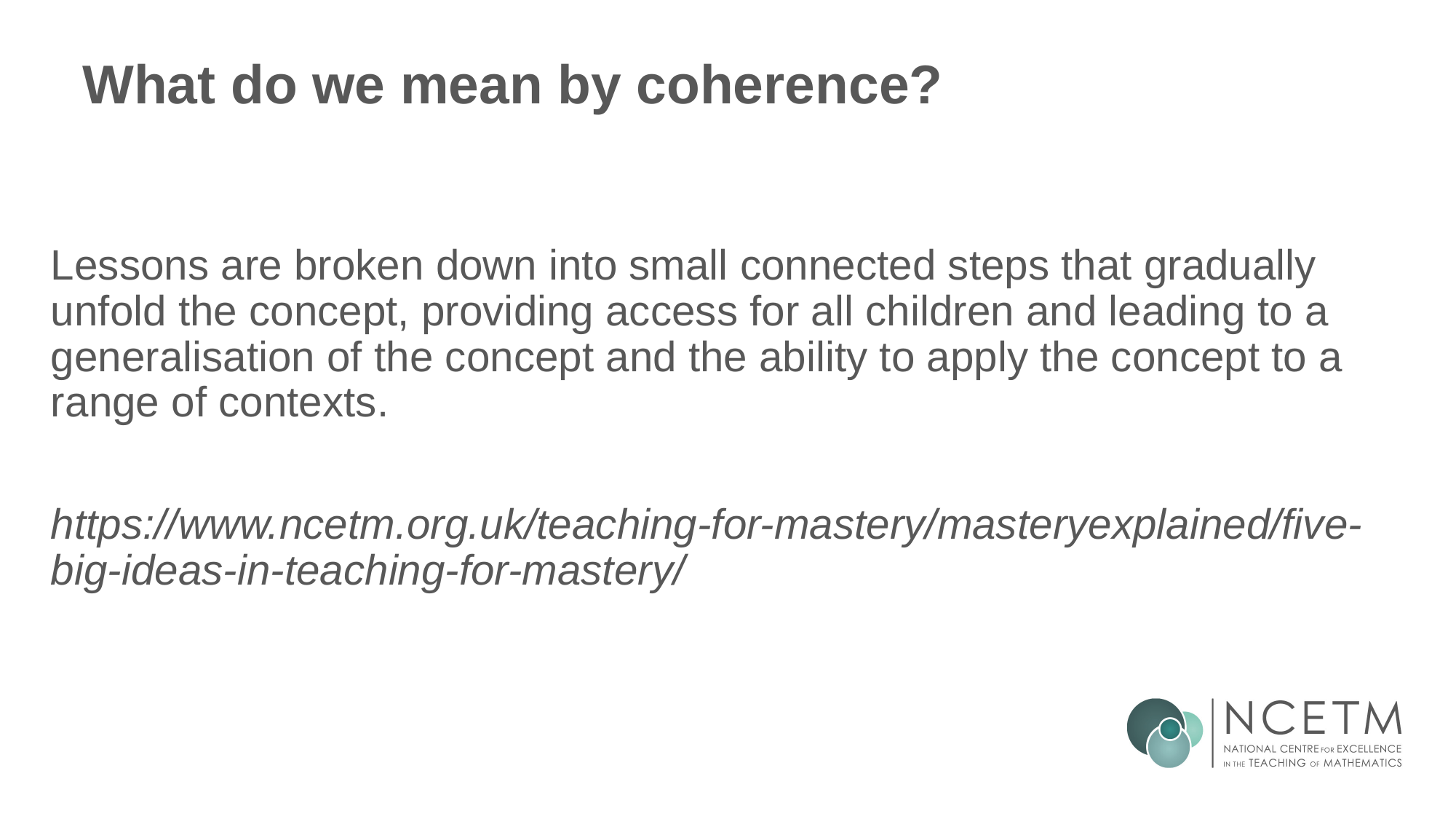

# What do we mean by coherence?
Lessons are broken down into small connected steps that gradually unfold the concept, providing access for all children and leading to a generalisation of the concept and the ability to apply the concept to a range of contexts.

https://www.ncetm.org.uk/teaching-for-mastery/masteryexplained/five-big-ideas-in-teaching-for-mastery/